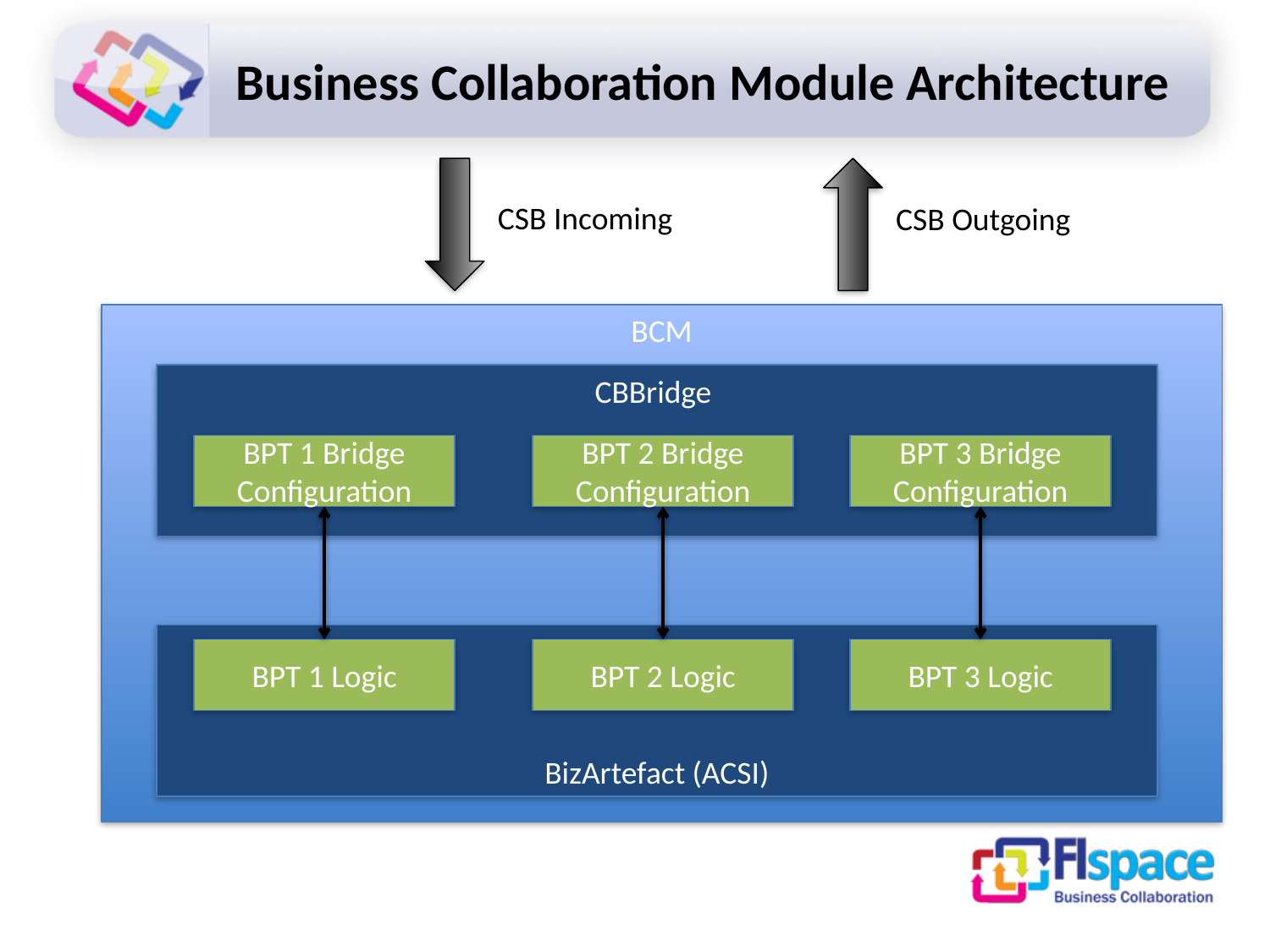

# Business Collaboration Module Architecture
CSB Incoming
CSB Outgoing

BCM
CBBridge
BPT 1 Bridge Configuration
BPT 2 Bridge Configuration
BPT 3 Bridge Configuration
BizArtefact (ACSI)
BPT 1 Logic
BPT 2 Logic
BPT 3 Logic